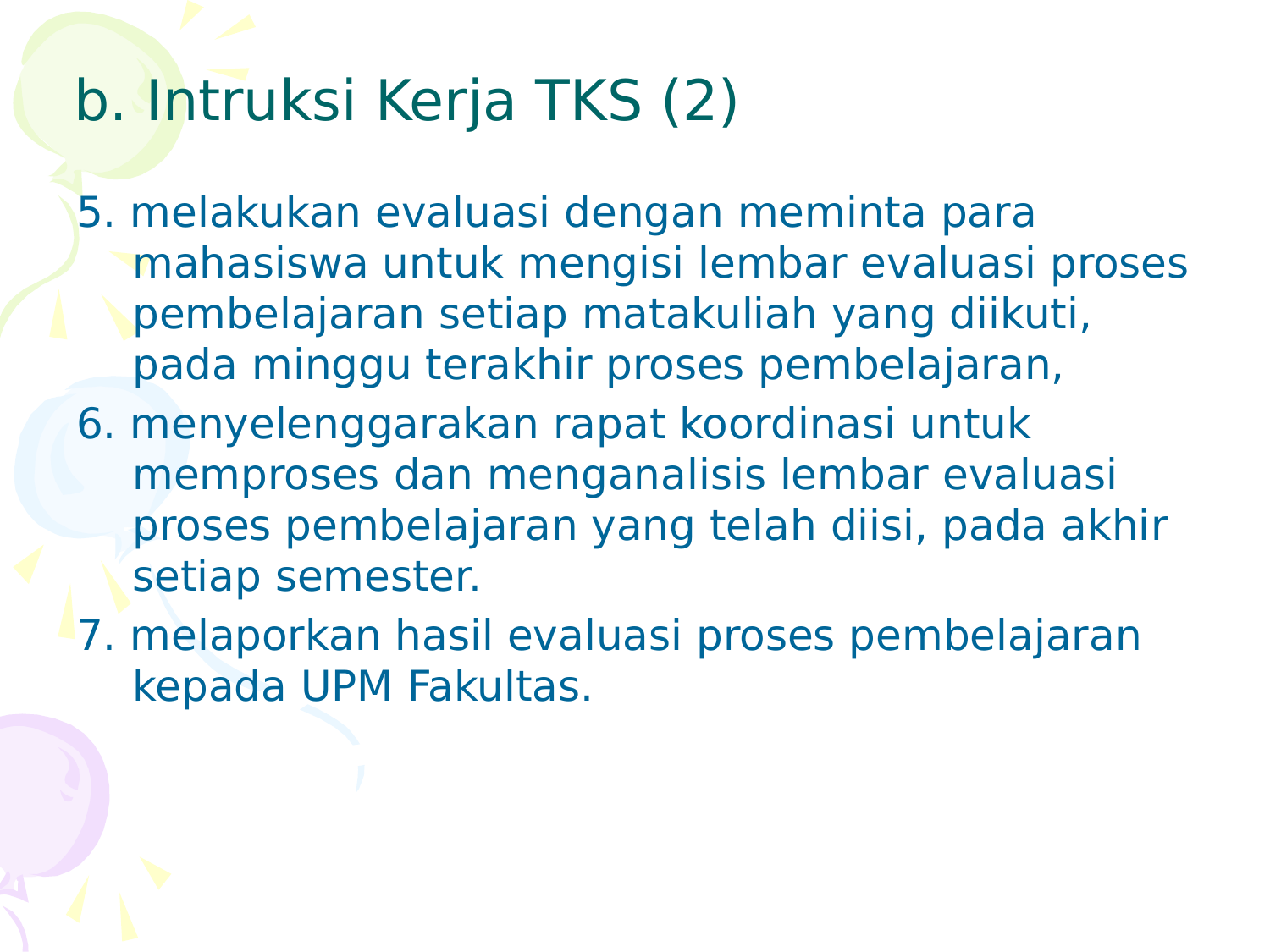

# b. Intruksi Kerja TKS (2)
5. melakukan evaluasi dengan meminta para mahasiswa untuk mengisi lembar evaluasi proses pembelajaran setiap matakuliah yang diikuti, pada minggu terakhir proses pembelajaran,
6. menyelenggarakan rapat koordinasi untuk memproses dan menganalisis lembar evaluasi proses pembelajaran yang telah diisi, pada akhir setiap semester.
7. melaporkan hasil evaluasi proses pembelajaran kepada UPM Fakultas.